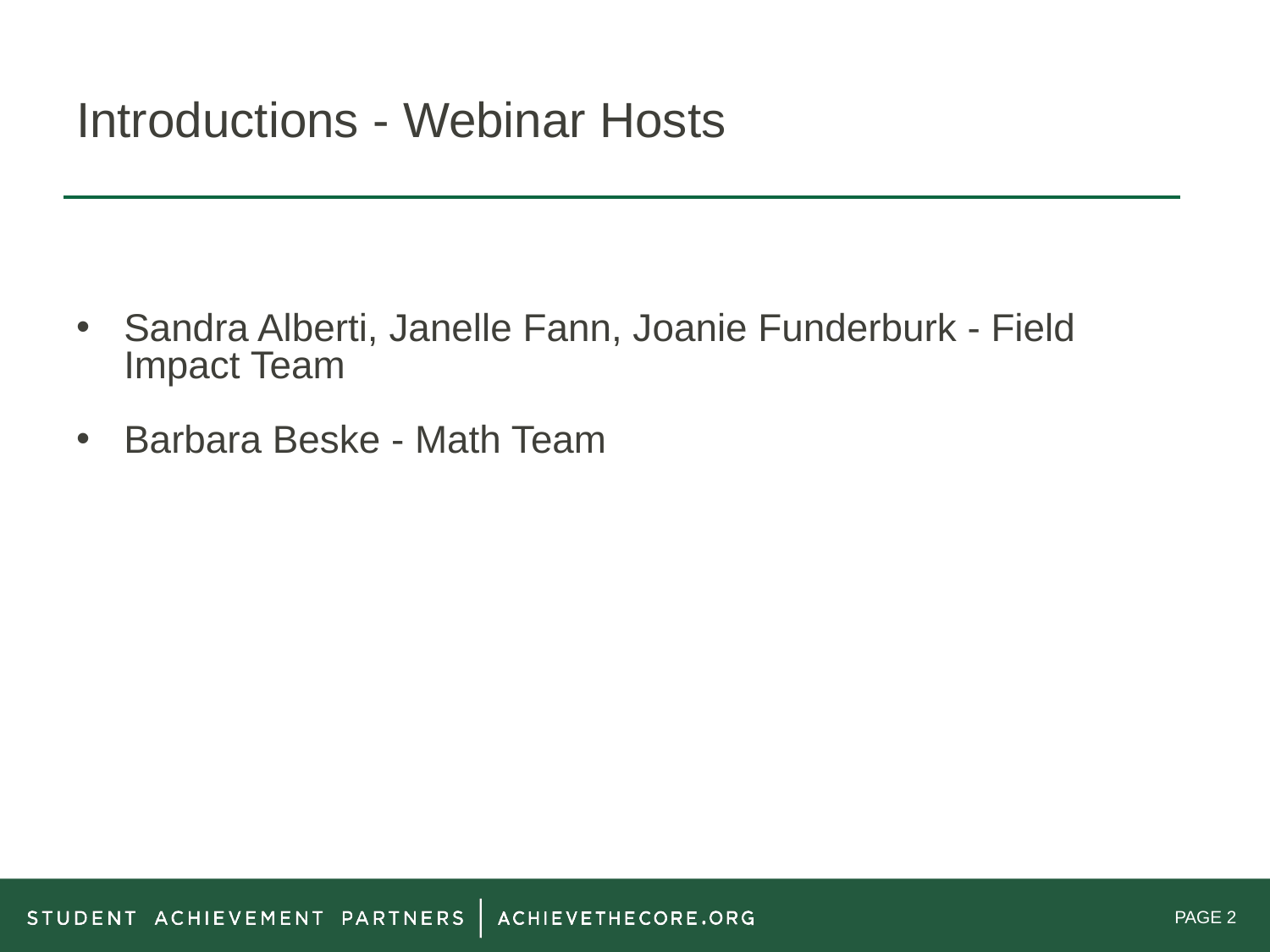

# Introductions - Webinar Hosts

Sandra Alberti, Janelle Fann, Joanie Funderburk - Field Impact Team

Barbara Beske - Math Team